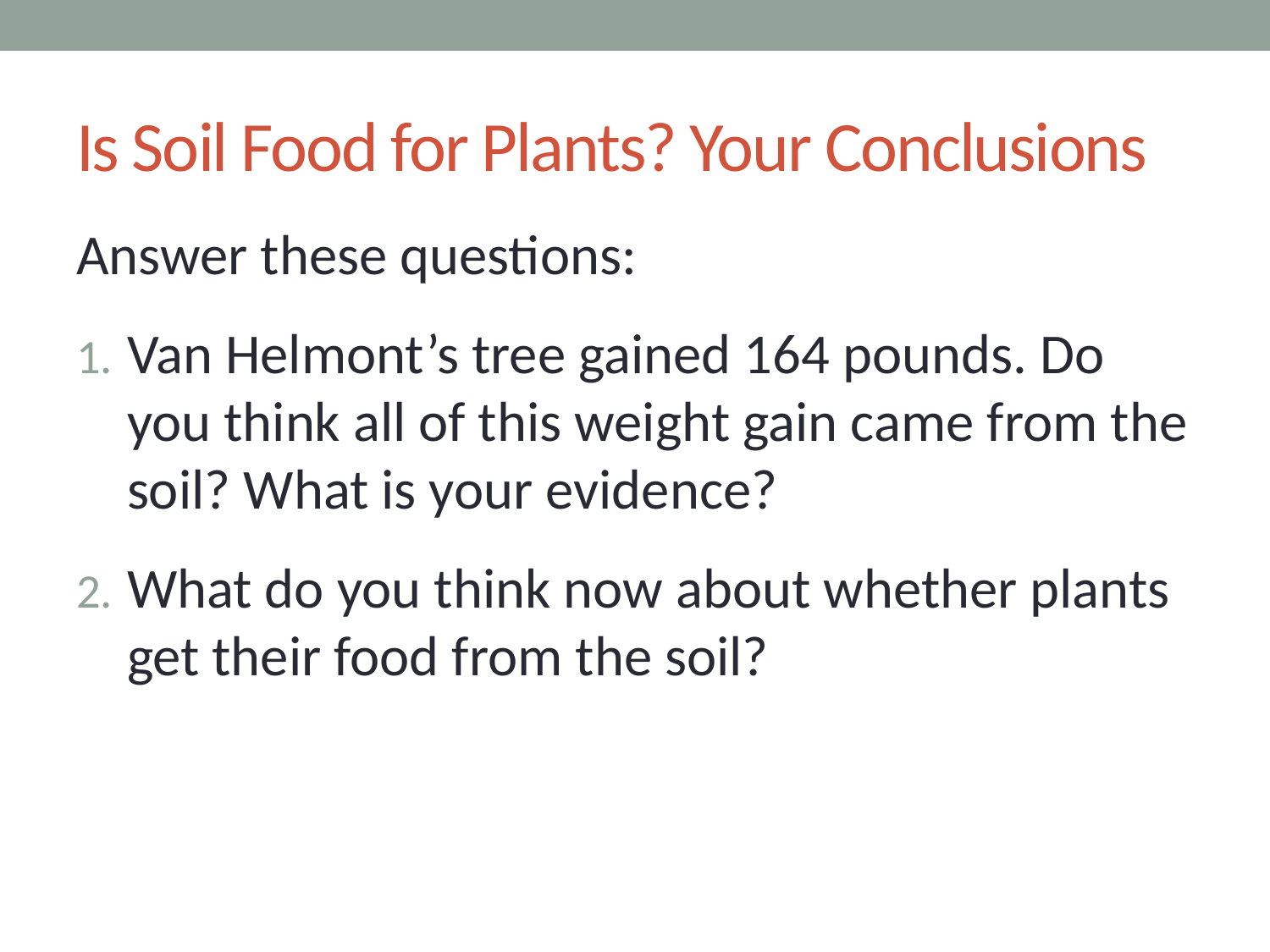

# Is Soil Food for Plants? Your Conclusions
Answer these questions:
Van Helmont’s tree gained 164 pounds. Do you think all of this weight gain came from the soil? What is your evidence?
What do you think now about whether plants get their food from the soil?